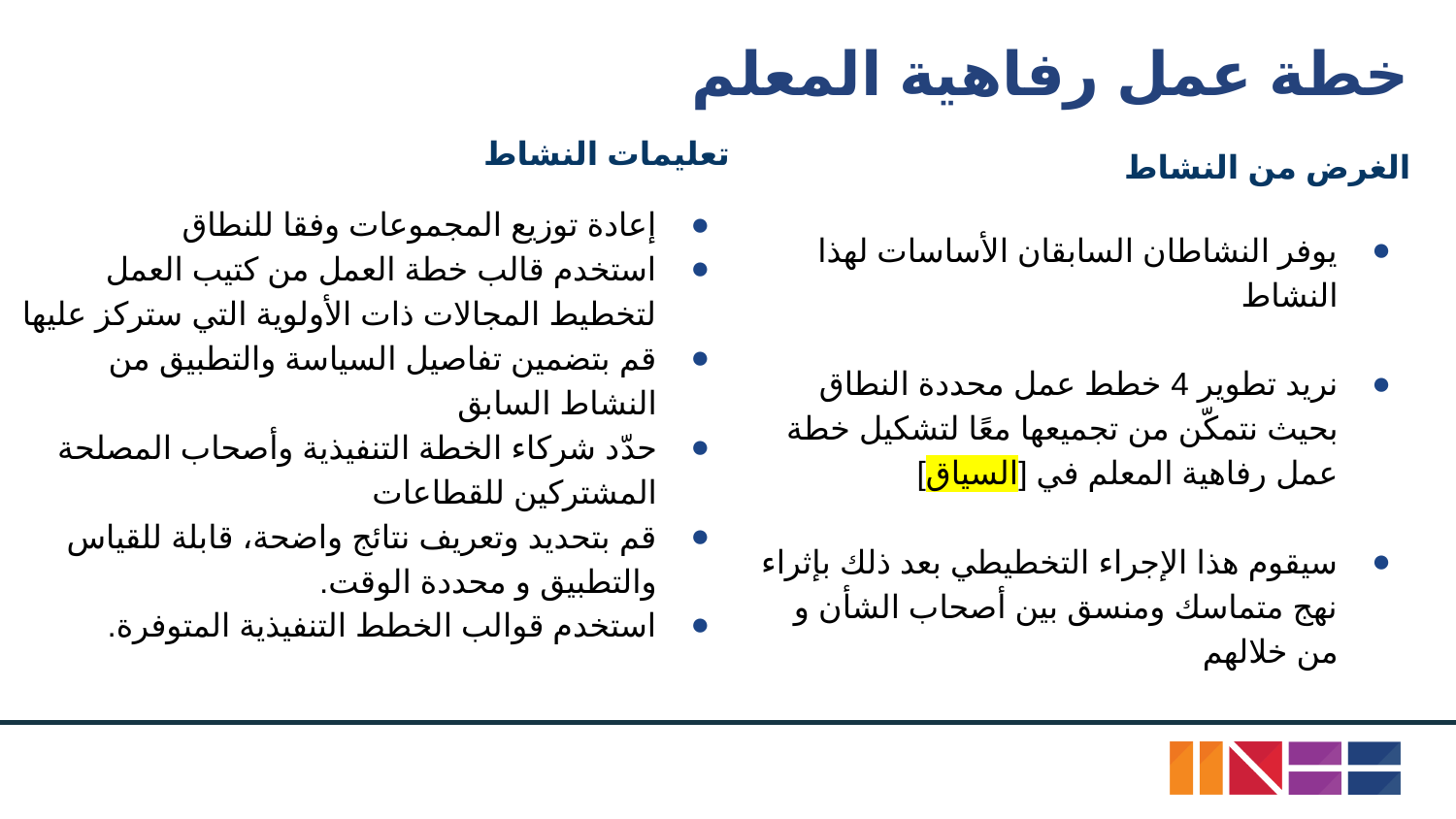

# خطة عمل رفاهية المعلم
تعليمات النشاط

إعادة توزيع المجموعات وفقا للنطاق
استخدم قالب خطة العمل من كتيب العمل لتخطيط المجالات ذات الأولوية التي ستركز عليها
قم بتضمين تفاصيل السياسة والتطبيق من النشاط السابق
حدّد شركاء الخطة التنفيذية وأصحاب المصلحة المشتركين للقطاعات
قم بتحديد وتعريف نتائج واضحة، قابلة للقياس والتطبيق و محددة الوقت.
استخدم قوالب الخطط التنفيذية المتوفرة.
الغرض من النشاط

يوفر النشاطان السابقان الأساسات لهذا النشاط

نريد تطوير 4 خطط عمل محددة النطاق بحيث نتمكّن من تجميعها معًا لتشكيل خطة عمل رفاهية المعلم في [السياق]

سيقوم هذا الإجراء التخطيطي بعد ذلك بإثراء نهج متماسك ومنسق بين أصحاب الشأن و من خلالهم